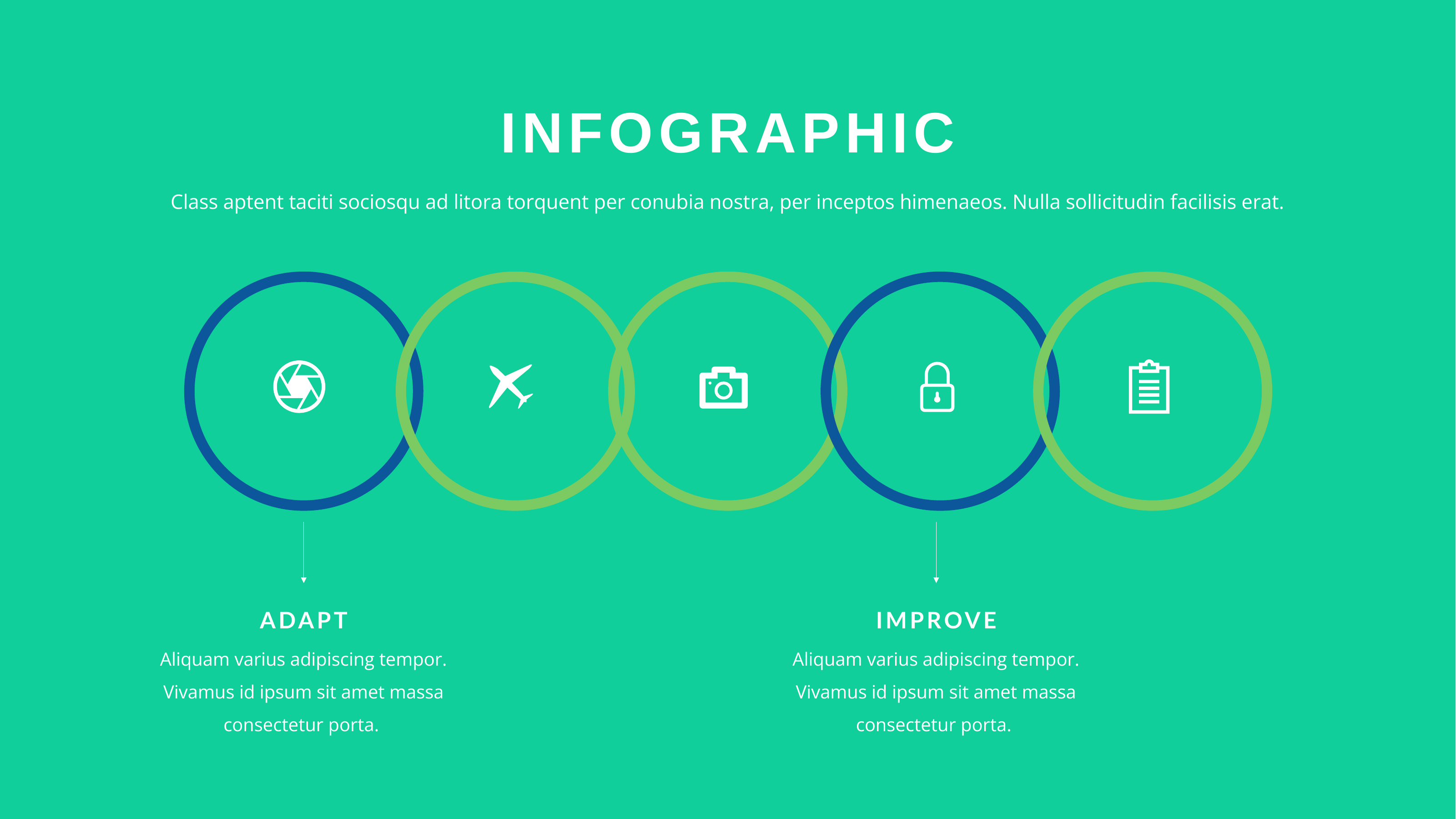

INFOGRAPHIC
Class aptent taciti sociosqu ad litora torquent per conubia nostra, per inceptos himenaeos. Nulla sollicitudin facilisis erat.

ADAPT
IMPROVE
Aliquam varius adipiscing tempor. Vivamus id ipsum sit amet massa consectetur porta.
Aliquam varius adipiscing tempor. Vivamus id ipsum sit amet massa consectetur porta.